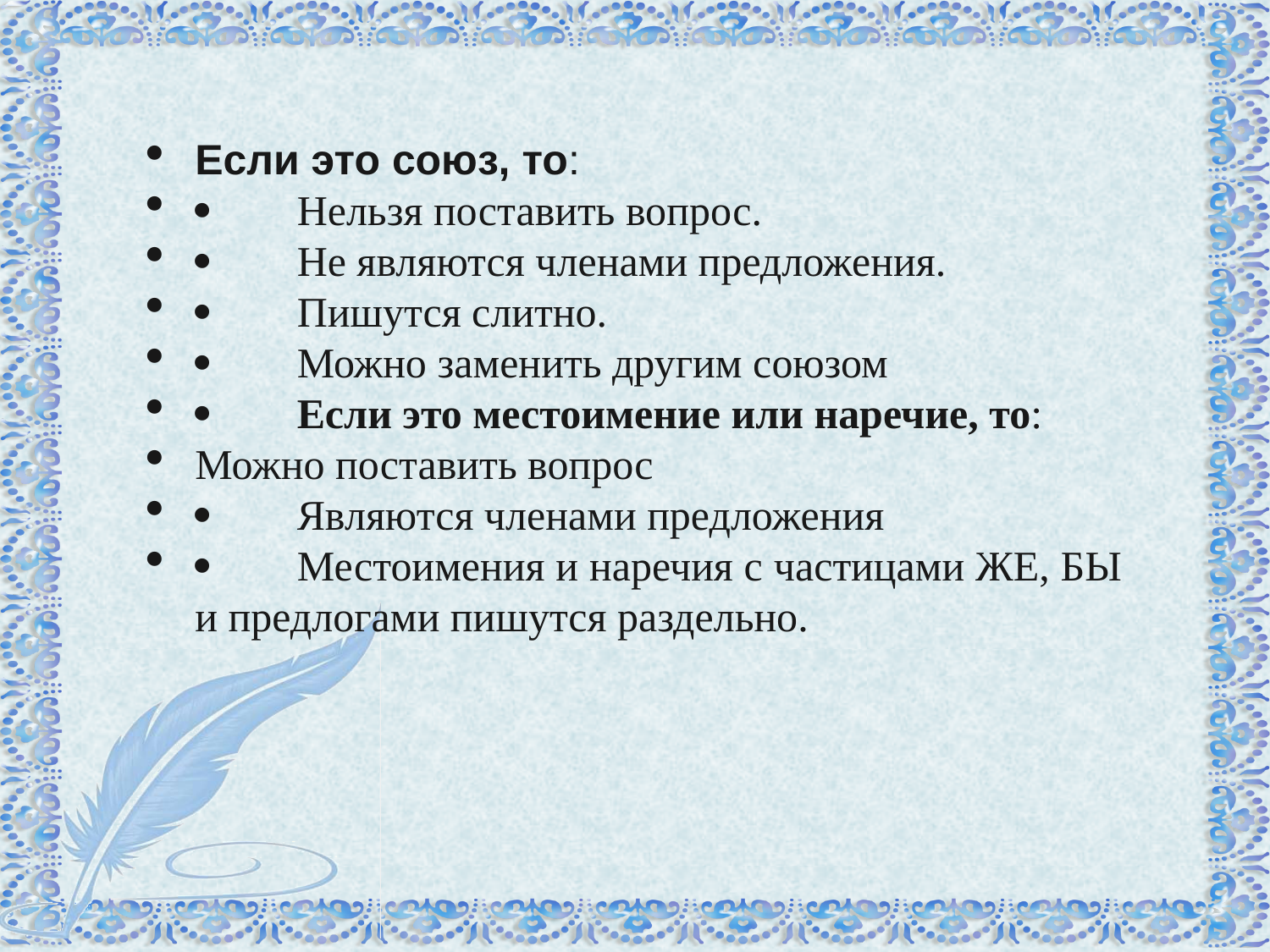

Если это союз, то:
•        Нельзя поставить вопрос.
•        Не являются членами предложения.
•        Пишутся слитно.
•        Можно заменить другим союзом
•        Если это местоимение или наречие, то:
Можно поставить вопрос
•        Являются членами предложения
•        Местоимения и наречия с частицами ЖЕ, БЫ и предлогами пишутся раздельно.